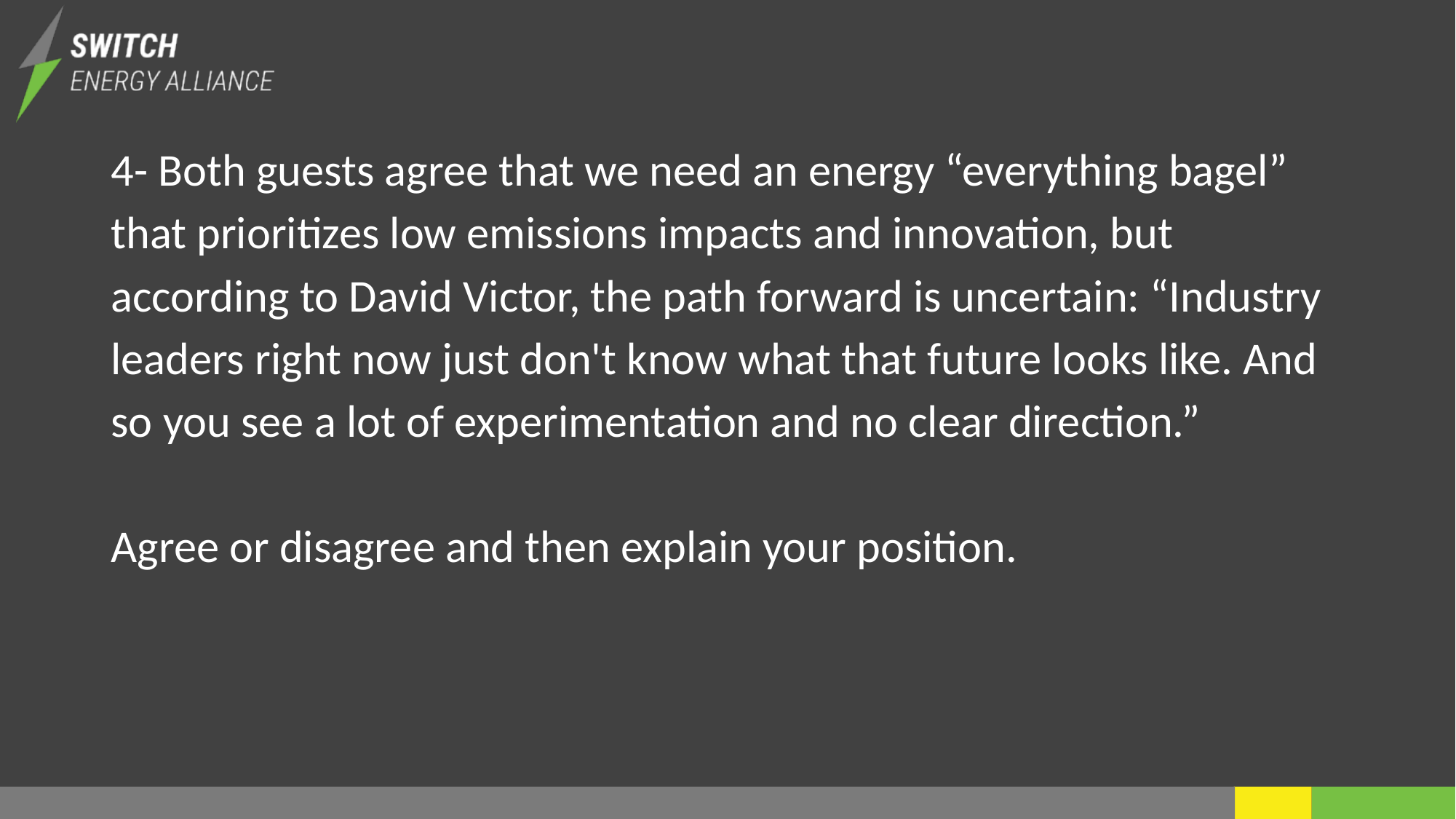

4- Both guests agree that we need an energy “everything bagel” that prioritizes low emissions impacts and innovation, but according to David Victor, the path forward is uncertain: “Industry leaders right now just don't know what that future looks like. And so you see a lot of experimentation and no clear direction.”

Agree or disagree and then explain your position.